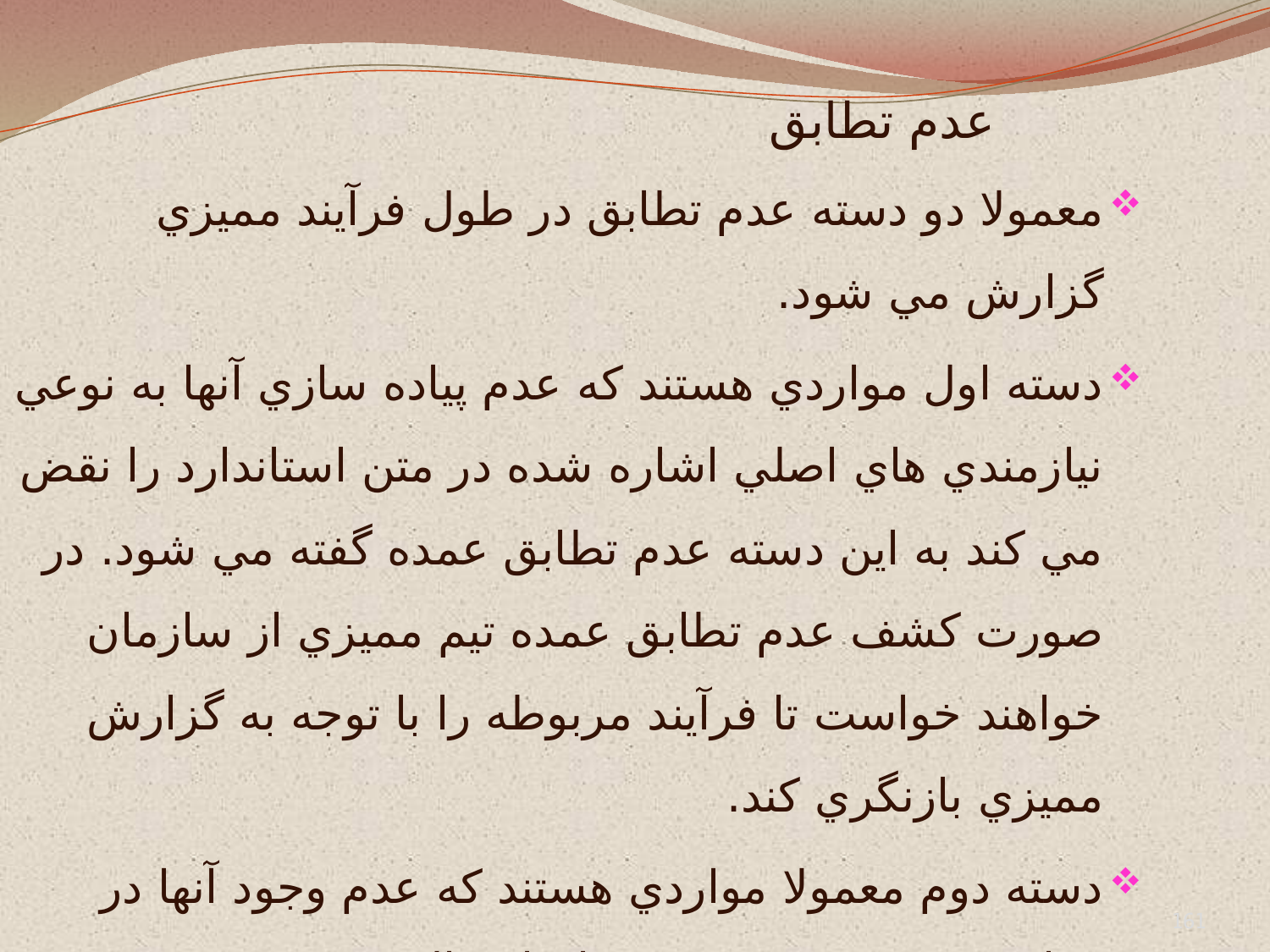

# عدم تطابق
معمولا دو دسته عدم تطابق در طول فرآيند مميزي گزارش مي شود.
دسته اول مواردي هستند كه عدم پياده سازي آنها به نوعي نيازمندي هاي اصلي اشاره شده در متن استاندارد را نقض مي كند به اين دسته عدم تطابق عمده گفته مي شود. در صورت كشف عدم تطابق عمده تيم مميزي از سازمان خواهند خواست تا فرآيند مربوطه را با توجه به گزارش مميزي بازنگري كند.
دسته دوم معمولا مواردي هستند كه عدم وجود آنها در زمان مميزي سيستم سبب ايجاد چالش سيستم به صورت جدي نمي شود. هر چند اين موارد گزارش مي شود ولي وجود آنها سبب دست نيافتن به گواهي نمي شود. این موارد عدم انطباق جزئی هستند.
161